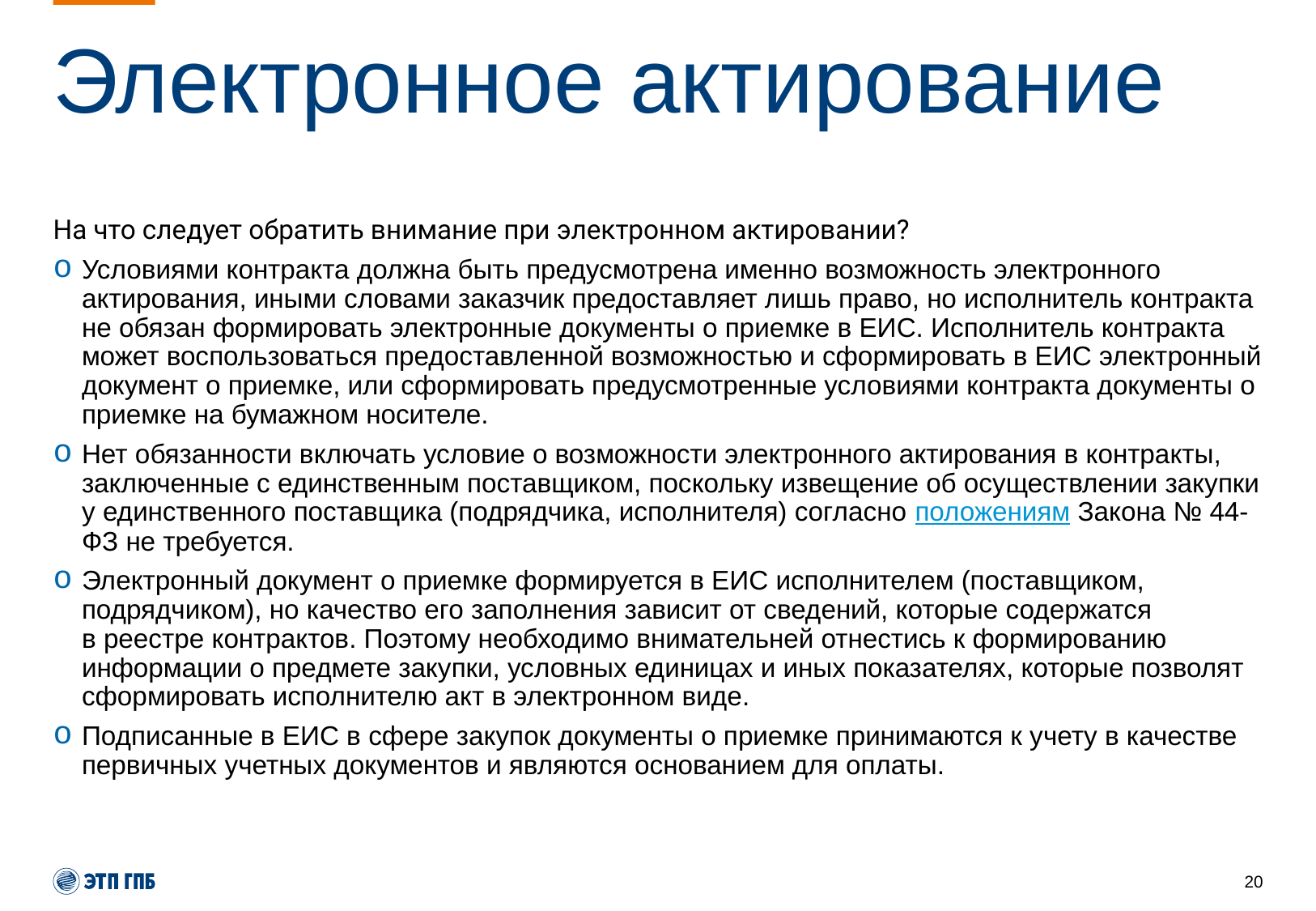

# Электронное актирование
На что следует обратить внимание при электронном актировании?
Условиями контракта должна быть предусмотрена именно возможность электронного актирования, иными словами заказчик предоставляет лишь право, но исполнитель контракта не обязан формировать электронные документы о приемке в ЕИС. Исполнитель контракта может воспользоваться предоставленной возможностью и сформировать в ЕИС электронный документ о приемке, или сформировать предусмотренные условиями контракта документы о приемке на бумажном носителе.
Нет обязанности включать условие о возможности электронного актирования в контракты, заключенные с единственным поставщиком, поскольку извещение об осуществлении закупки у единственного поставщика (подрядчика, исполнителя) согласно положениям Закона № 44-ФЗ не требуется.
Электронный документ о приемке формируется в ЕИС исполнителем (поставщиком, подрядчиком), но качество его заполнения зависит от сведений, которые содержатся в реестре контрактов. Поэтому необходимо внимательней отнестись к формированию информации о предмете закупки, условных единицах и иных показателях, которые позволят сформировать исполнителю акт в электронном виде.
Подписанные в ЕИС в сфере закупок документы о приемке принимаются к учету в качестве первичных учетных документов и являются основанием для оплаты.